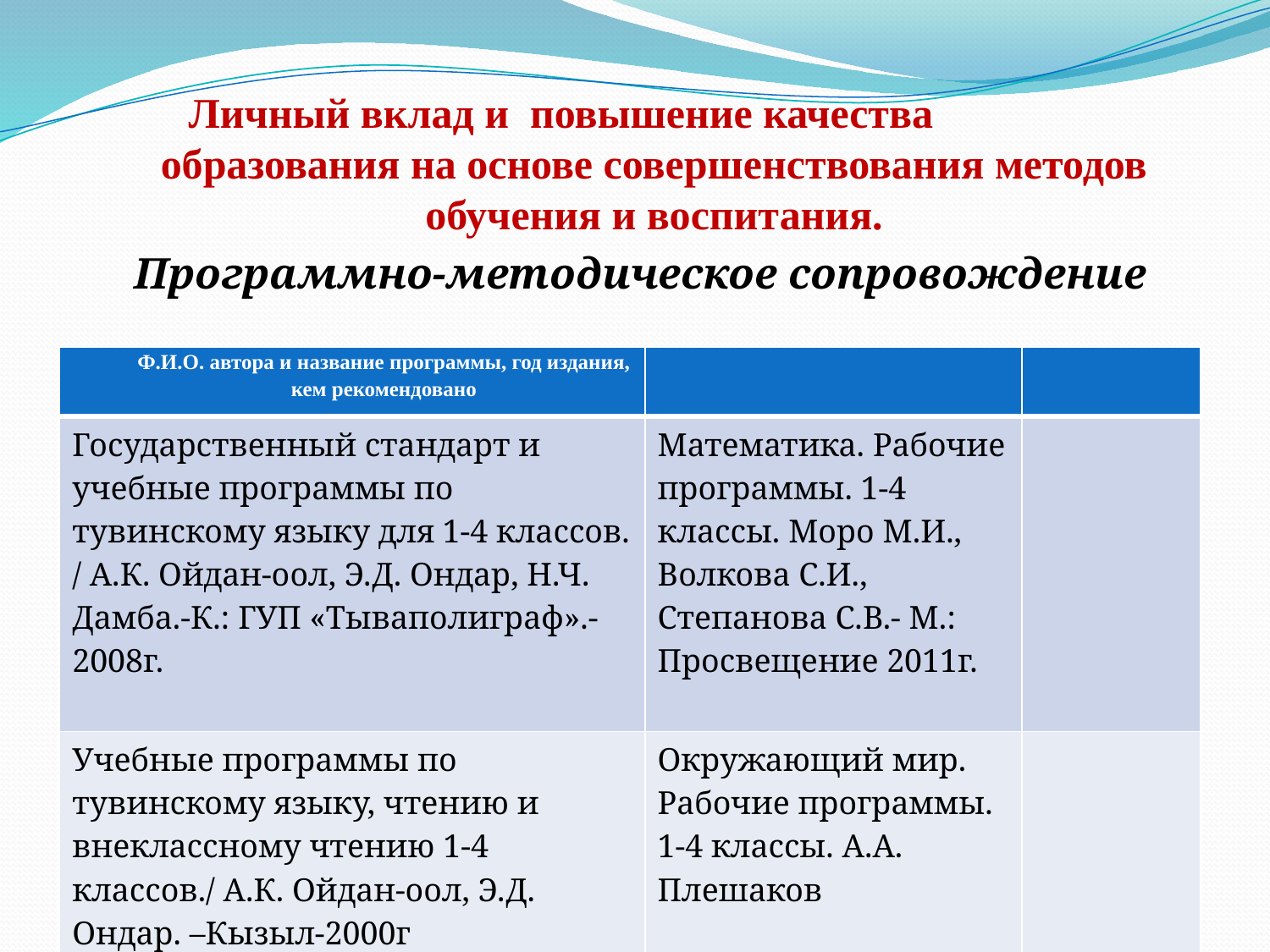

Личный вклад и  повышение качества               образования на основе совершенствования методов обучения и воспитания.
 Программно-методическое сопровождение

| Ф.И.О. автора и название программы, год издания, кем рекомендовано |  |  |
| --- | --- | --- |
| Государственный стандарт и учебные программы по тувинскому языку для 1-4 классов. / А.К. Ойдан-оол, Э.Д. Ондар, Н.Ч. Дамба.-К.: ГУП «Тываполиграф».- 2008г. | Математика. Рабочие программы. 1-4 классы. Моро М.И., Волкова С.И., Степанова С.В.- М.: Просвещение 2011г. |  |
| Учебные программы по тувинскому языку, чтению и внеклассному чтению 1-4 классов./ А.К. Ойдан-оол, Э.Д. Ондар. –Кызыл-2000г | Окружающий мир. Рабочие программы. 1-4 классы. А.А. Плешаков |  |
|  |  |  |
|  |  |  |